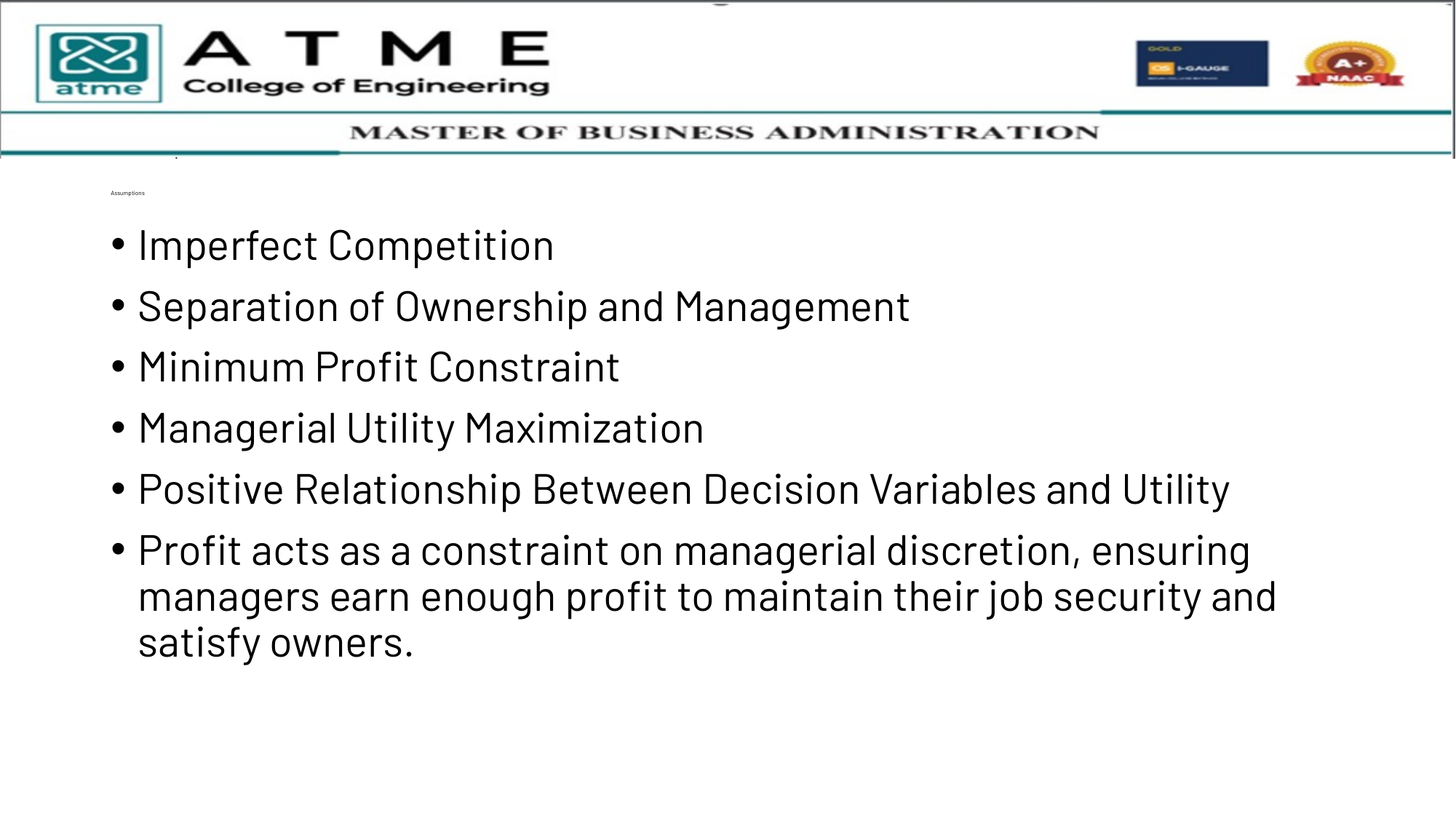

# Assumptions
Imperfect Competition
Separation of Ownership and Management
Minimum Profit Constraint
Managerial Utility Maximization
Positive Relationship Between Decision Variables and Utility
Profit acts as a constraint on managerial discretion, ensuring managers earn enough profit to maintain their job security and satisfy owners.